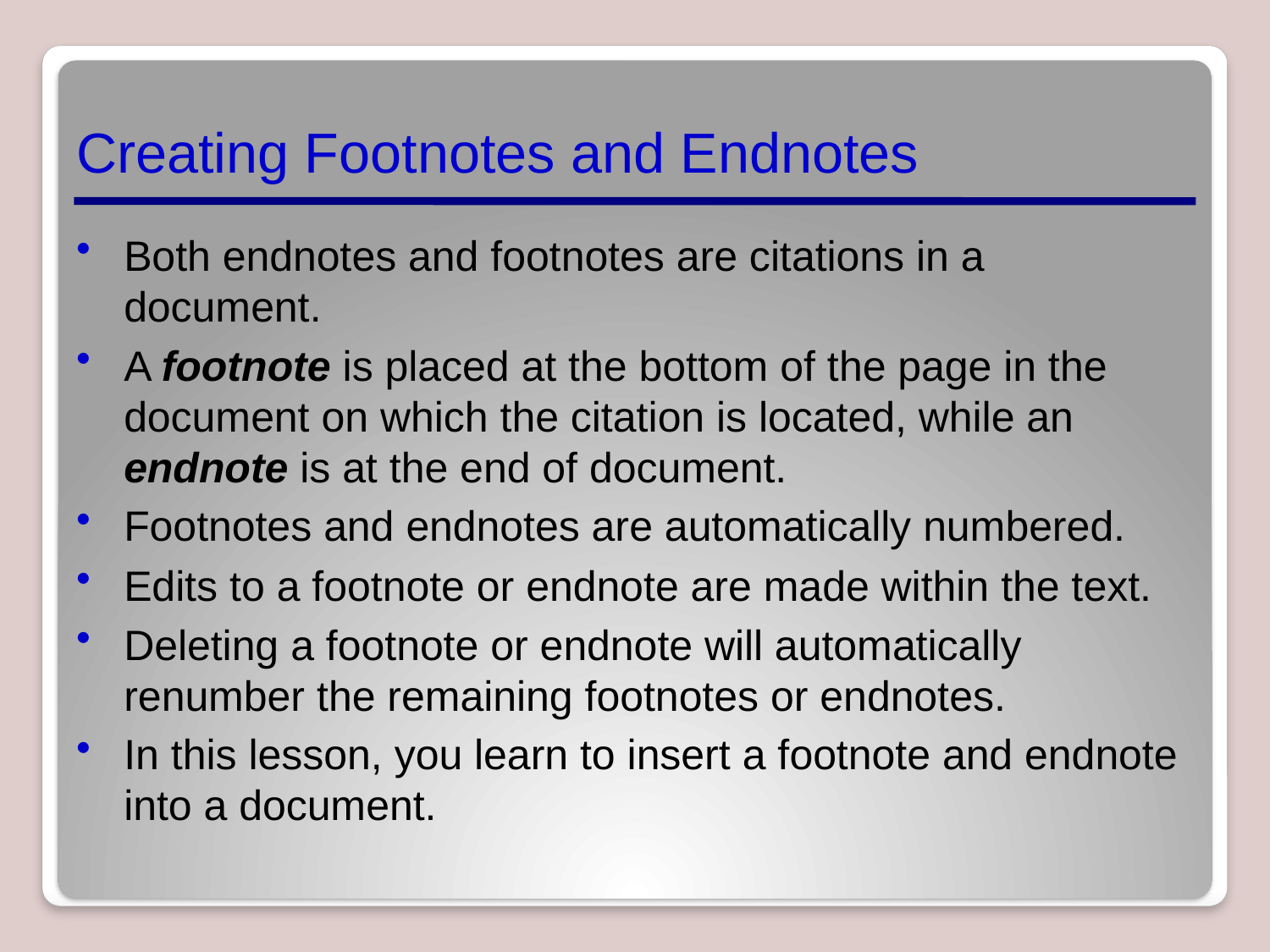

# Creating Footnotes and Endnotes
Both endnotes and footnotes are citations in a document.
A footnote is placed at the bottom of the page in the document on which the citation is located, while an endnote is at the end of document.
Footnotes and endnotes are automatically numbered.
Edits to a footnote or endnote are made within the text.
Deleting a footnote or endnote will automatically renumber the remaining footnotes or endnotes.
In this lesson, you learn to insert a footnote and endnote into a document.